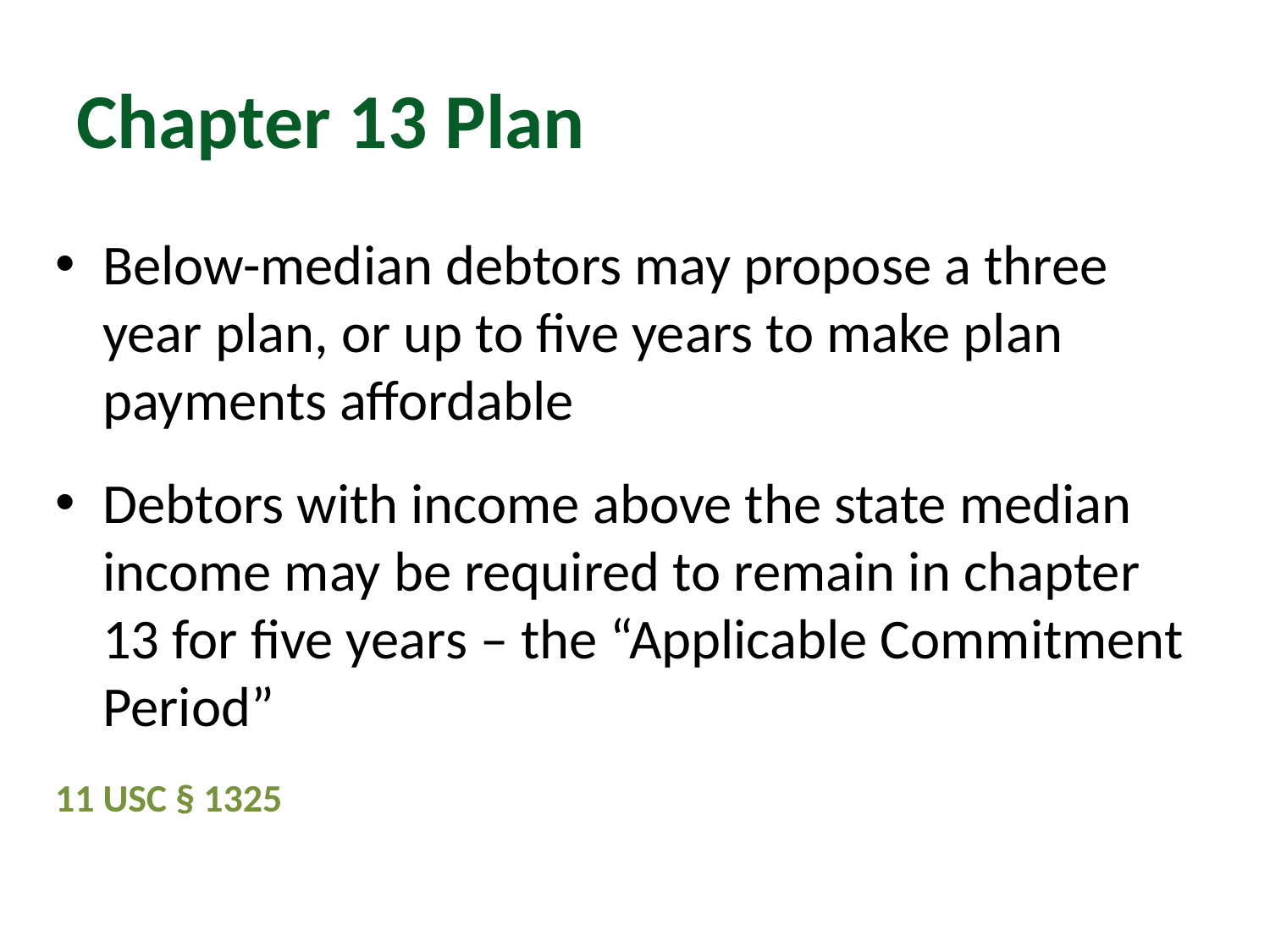

# Chapter 13 Plan
Below-median debtors may propose a three year plan, or up to five years to make plan payments affordable
Debtors with income above the state median income may be required to remain in chapter 13 for five years – the “Applicable Commitment Period”
11 USC § 1325